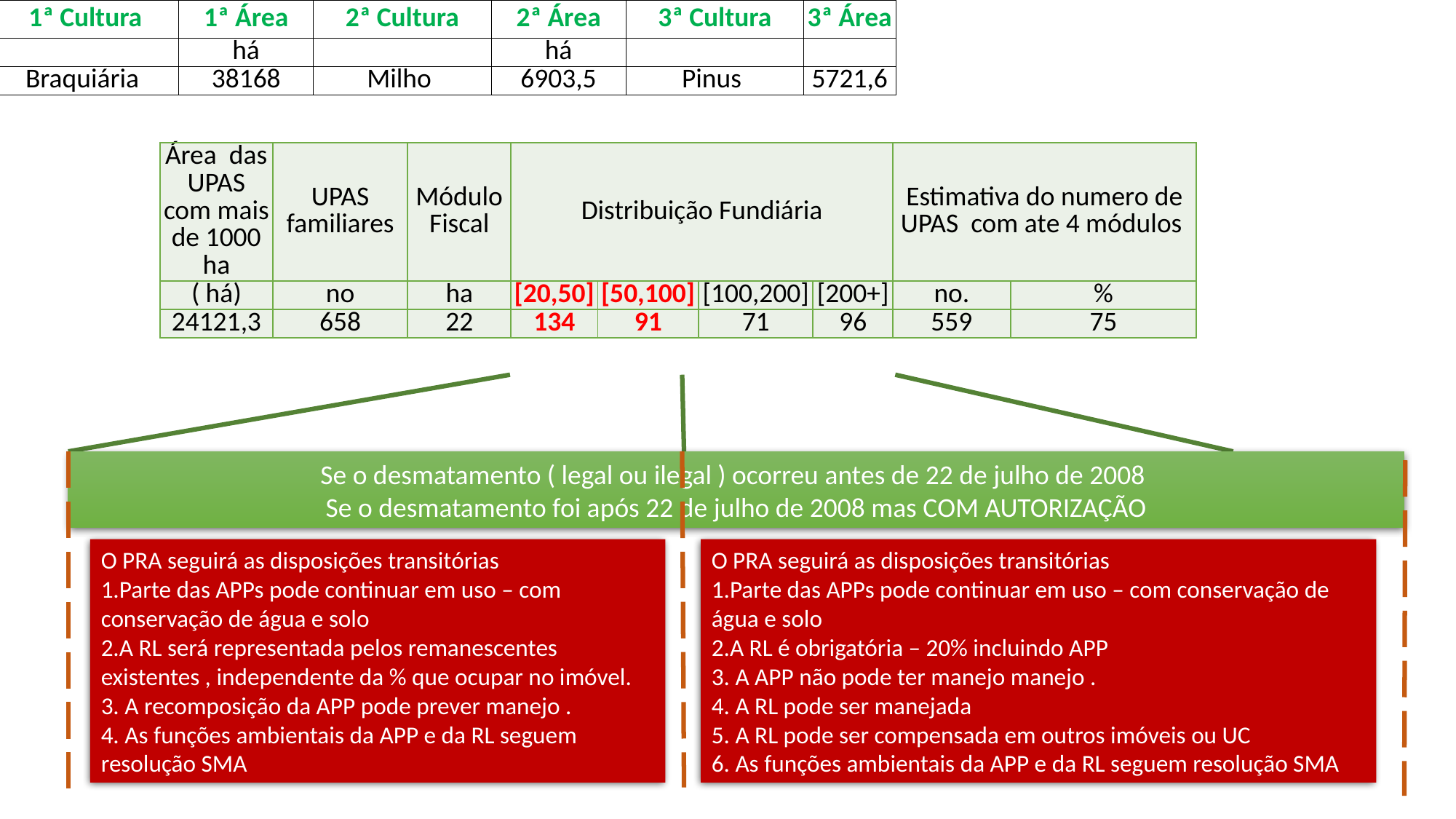

| 1ª Cultura | 1ª Área | 2ª Cultura | 2ª Área | 3ª Cultura | 3ª Área |
| --- | --- | --- | --- | --- | --- |
|  | há |  | há |  |  |
| Braquiária | 38168 | Milho | 6903,5 | Pinus | 5721,6 |
| Área das UPAS com mais de 1000 ha | UPAS familiares | Módulo Fiscal | Distribuição Fundiária |  |  |  | Estimativa do numero de UPAS com ate 4 módulos |  |
| --- | --- | --- | --- | --- | --- | --- | --- | --- |
| ( há) | no | ha | [20,50] | [50,100] | [100,200] | [200+] | no. | % |
| 24121,3 | 658 | 22 | 134 | 91 | 71 | 96 | 559 | 75 |
Se o desmatamento ( legal ou ilegal ) ocorreu antes de 22 de julho de 2008
Se o desmatamento foi após 22 de julho de 2008 mas COM AUTORIZAÇÃO
O PRA seguirá as disposições transitórias
1.Parte das APPs pode continuar em uso – com conservação de água e solo
2.A RL será representada pelos remanescentes existentes , independente da % que ocupar no imóvel.
3. A recomposição da APP pode prever manejo .
4. As funções ambientais da APP e da RL seguem resolução SMA
O PRA seguirá as disposições transitórias
1.Parte das APPs pode continuar em uso – com conservação de água e solo
2.A RL é obrigatória – 20% incluindo APP
3. A APP não pode ter manejo manejo .
4. A RL pode ser manejada
5. A RL pode ser compensada em outros imóveis ou UC
6. As funções ambientais da APP e da RL seguem resolução SMA